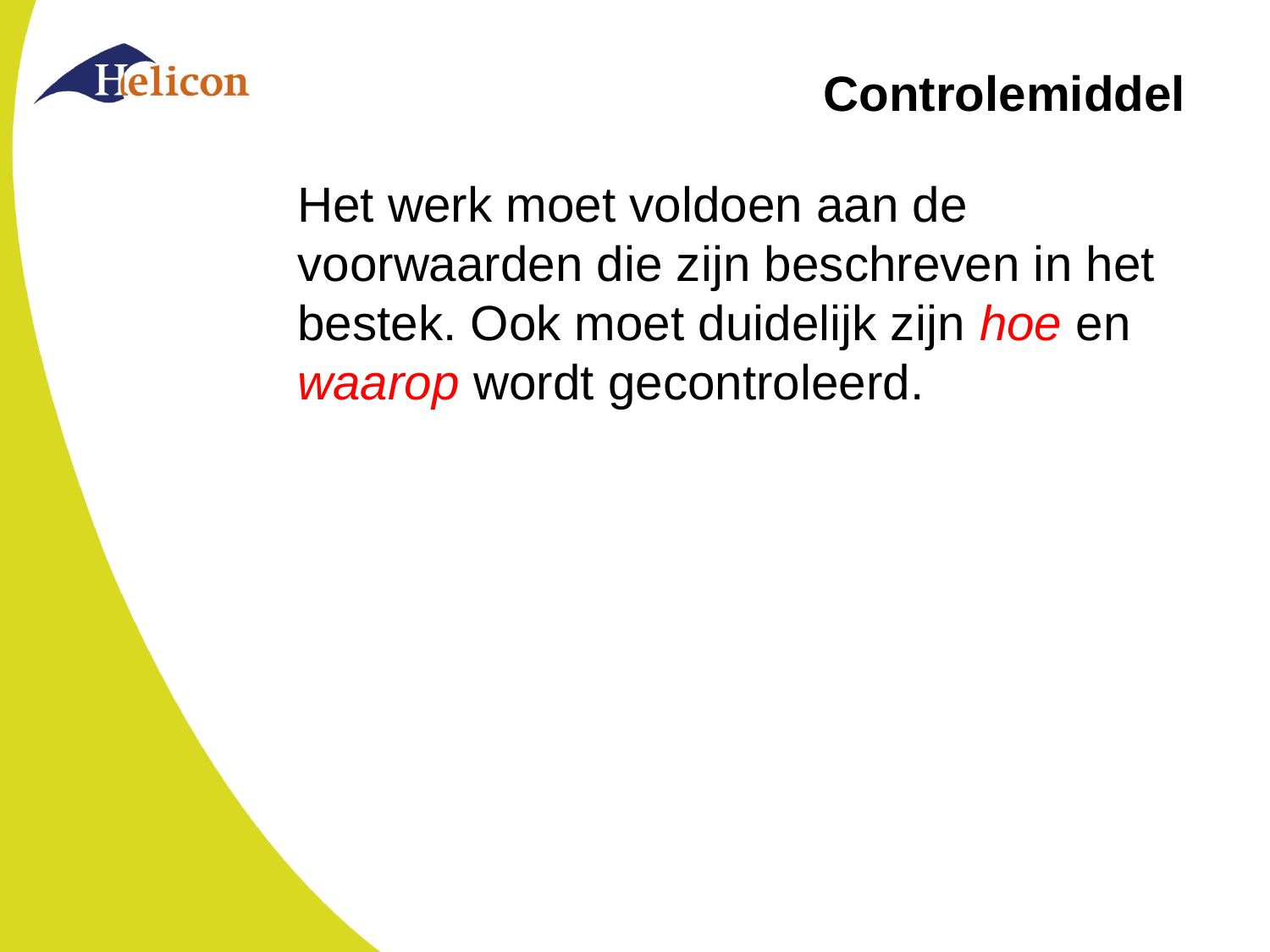

# Controlemiddel
Het werk moet voldoen aan de voorwaarden die zijn beschreven in het bestek. Ook moet duidelijk zijn hoe en waarop wordt gecontroleerd.